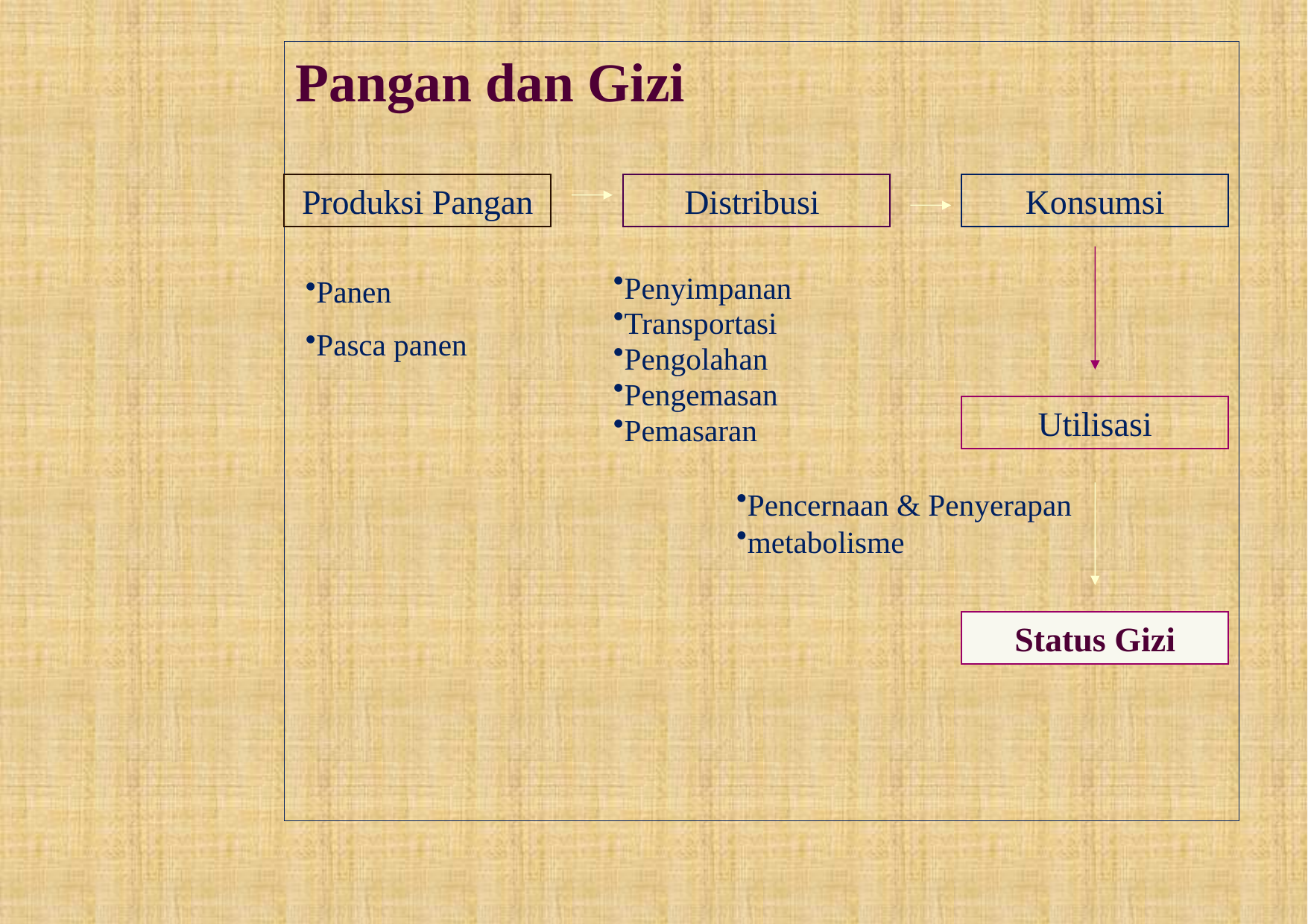

Pangan dan Gizi

Produksi Pangan
Distribusi
Konsumsi

Panen
Pasca panen
Penyimpanan
Transportasi
Pengolahan
Pengemasan
Pemasaran
Utilisasi

Pencernaan & Penyerapan
metabolisme
Status Gizi